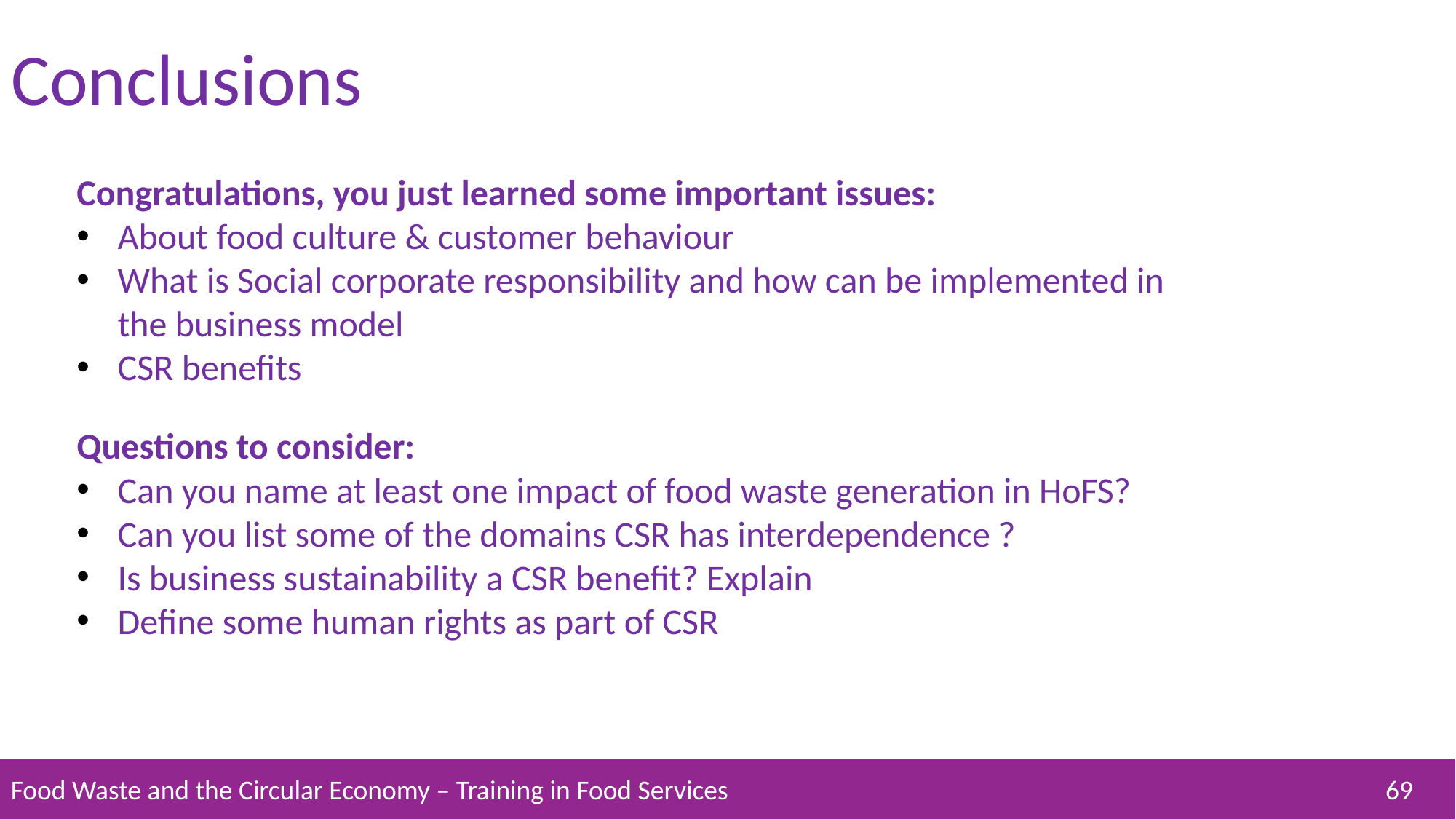

Conclusions
Congratulations, you just learned some important issues:
About food culture & customer behaviour
What is Social corporate responsibility and how can be implemented in the business model
CSR benefits

Questions to consider:
Can you name at least one impact of food waste generation in HoFS?
Can you list some of the domains CSR has interdependence ?
Is business sustainability a CSR benefit? Explain
Define some human rights as part of CSR